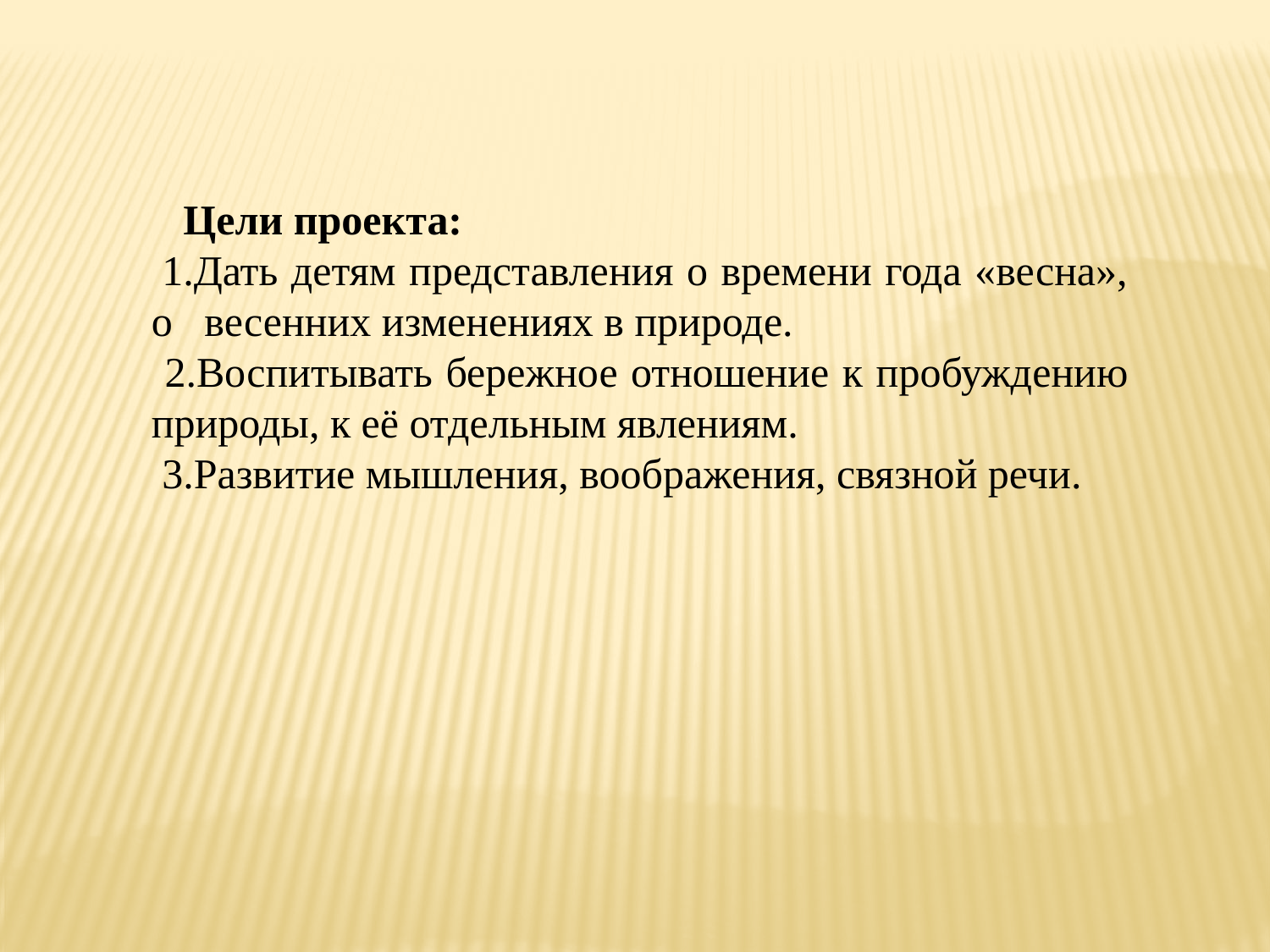

Цели проекта:
 1.Дать детям представления о времени года «весна», о   весенних изменениях в природе.
 2.Воспитывать бережное отношение к пробуждению природы, к её отдельным явлениям.
 3.Развитие мышления, воображения, связной речи.